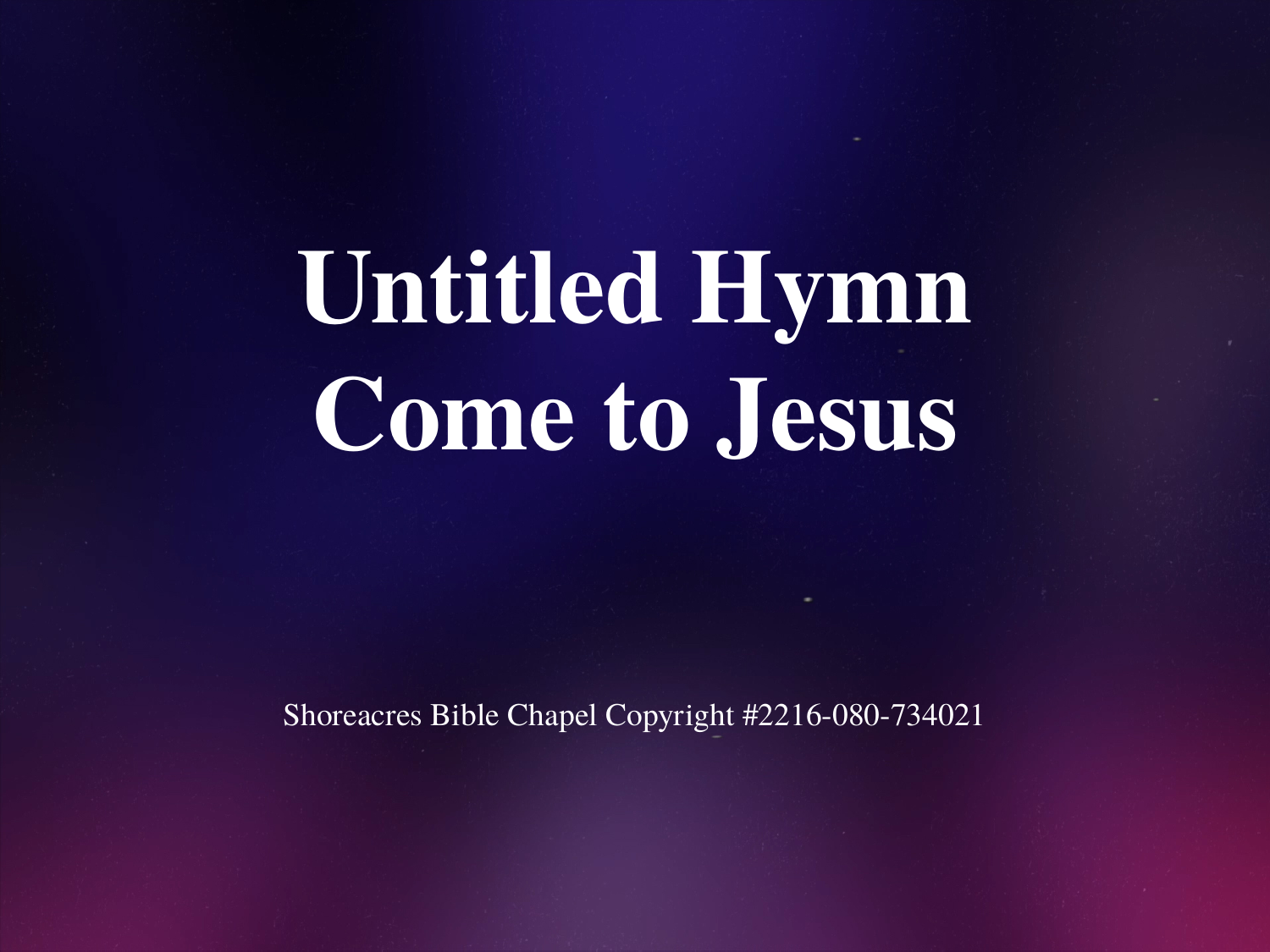

# Untitled Hymn Come to Jesus
Shoreacres Bible Chapel Copyright #2216-080-734021